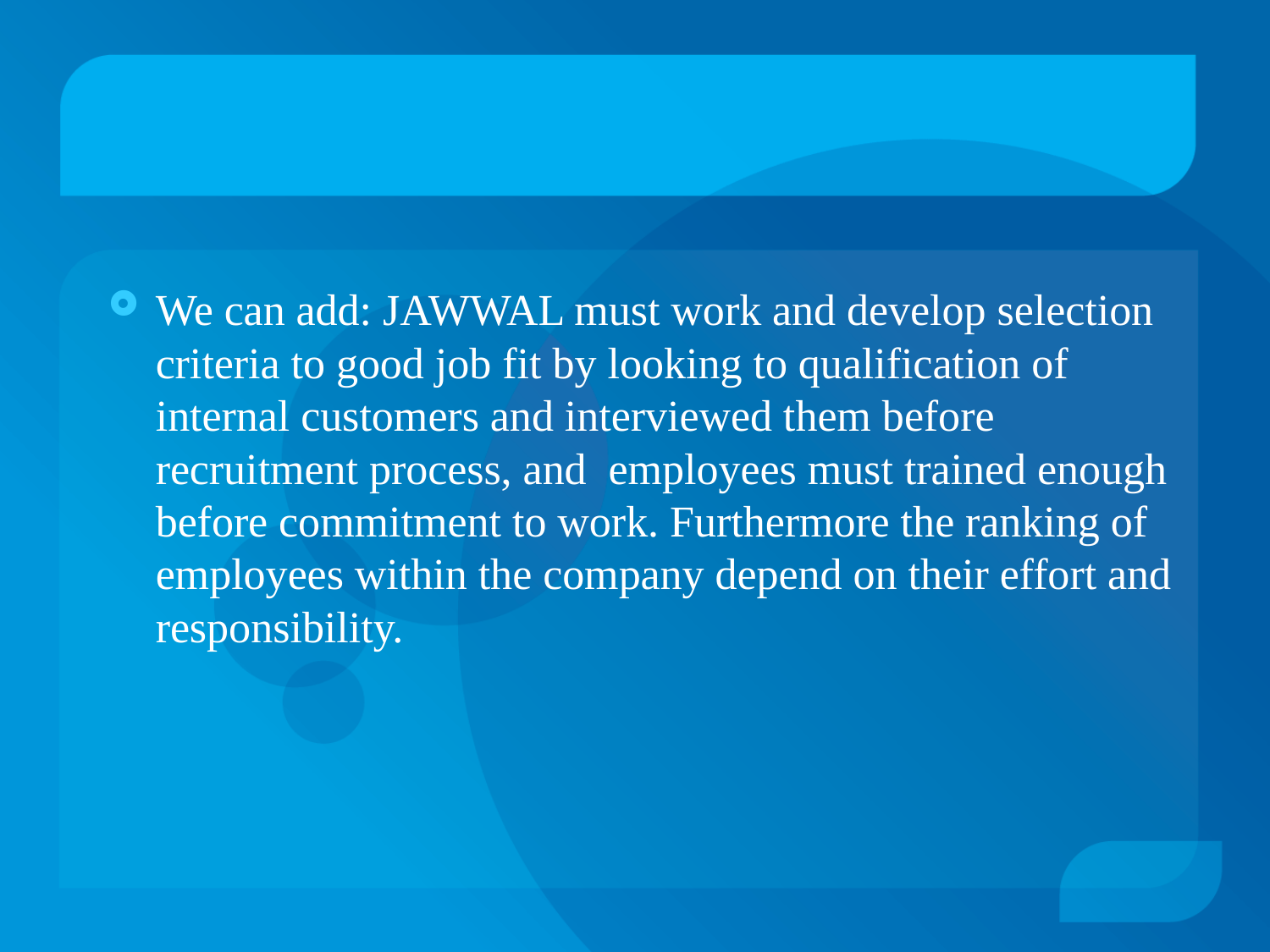

We can add: JAWWAL must work and develop selection criteria to good job fit by looking to qualification of  internal customers and interviewed them before recruitment process, and  employees must trained enough before commitment to work. Furthermore the ranking of employees within the company depend on their effort and responsibility.